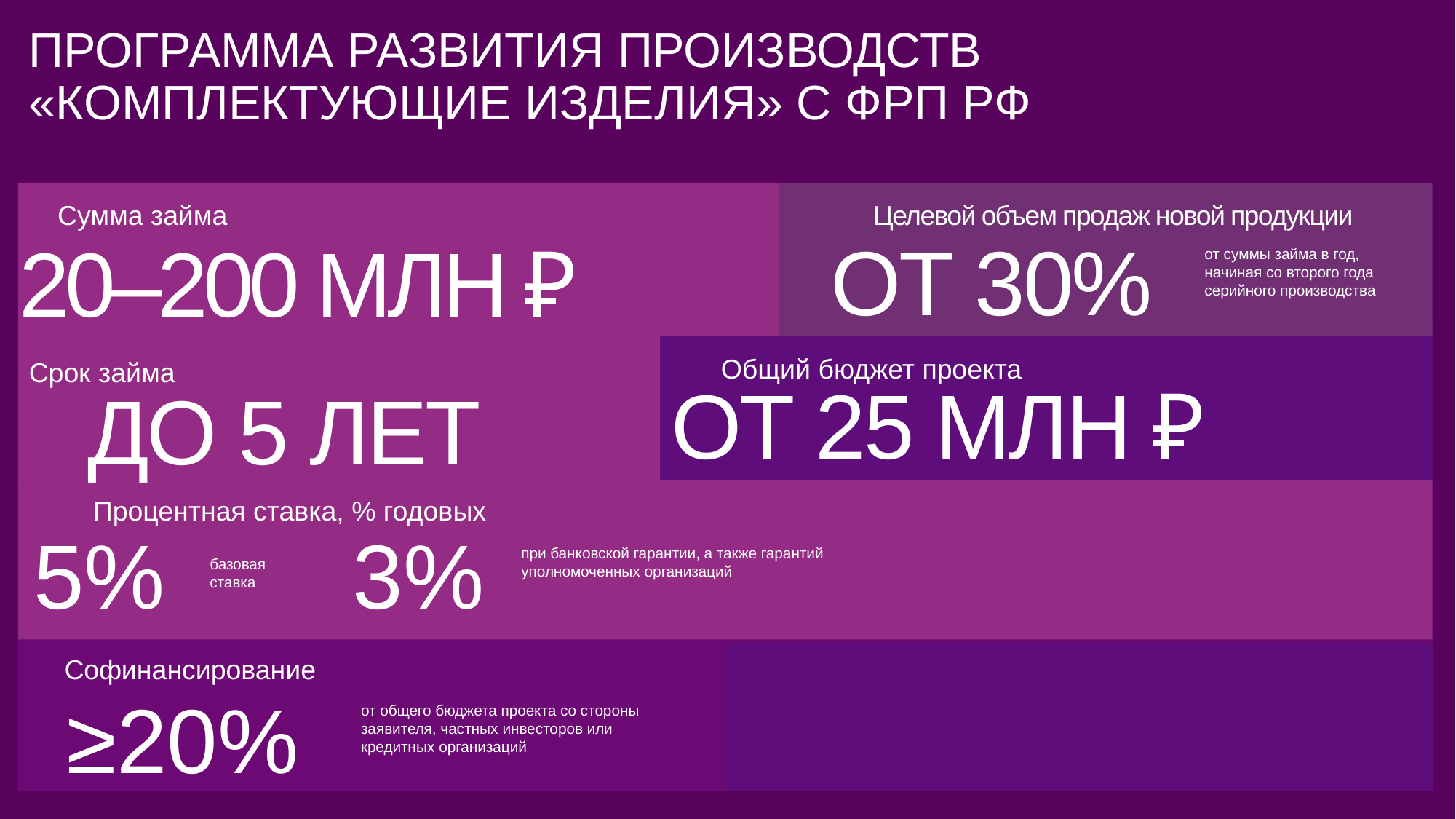

# ПРОГРАММА РАЗВИТИЯ ПРОИЗВОДСТВ «КОМПЛЕКТУЮЩИЕ ИЗДЕЛИЯ» С ФРП РФ

Сумма займа
Целевой объем продаж новой продукции
ОТ 30%
20–200 МЛН ₽
от суммы займа в год, начиная со второго года серийного производства

Общий бюджет проекта
Срок займа
ОТ 25 МЛН ₽
ДО 5 ЛЕТ

Процентная ставка, % годовых
5%
3%
при банковской гарантии, а также гарантий уполномоченных организаций
базовая ставка

Софинансирование
≥20%
от общего бюджета проекта со стороны заявителя, частных инвесторов или кредитных организаций